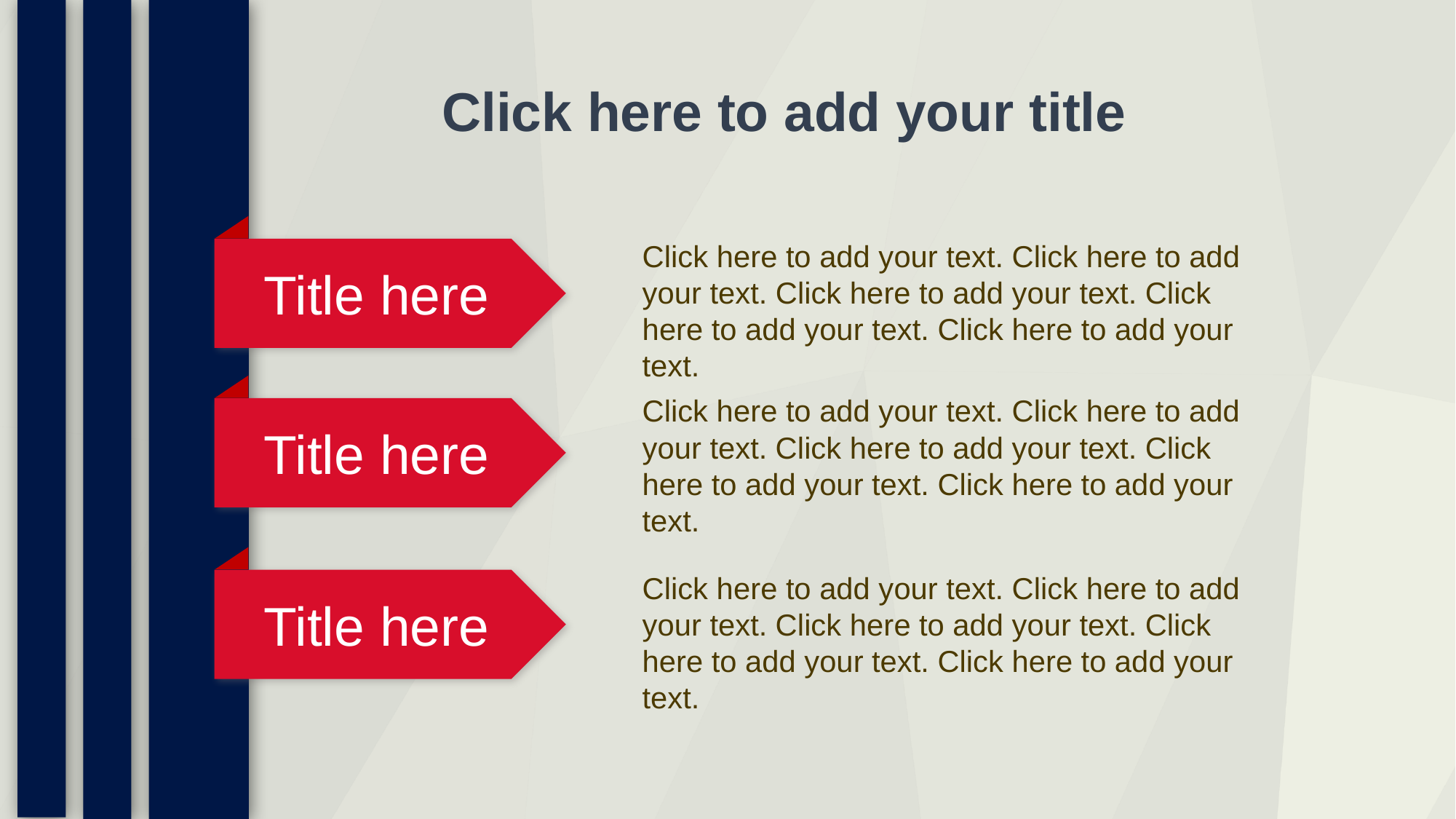

Click here to add your title

Title here
Click here to add your text. Click here to add your text. Click here to add your text. Click here to add your text. Click here to add your text.

Title here
Click here to add your text. Click here to add your text. Click here to add your text. Click here to add your text. Click here to add your text.

Title here
Click here to add your text. Click here to add your text. Click here to add your text. Click here to add your text. Click here to add your text.